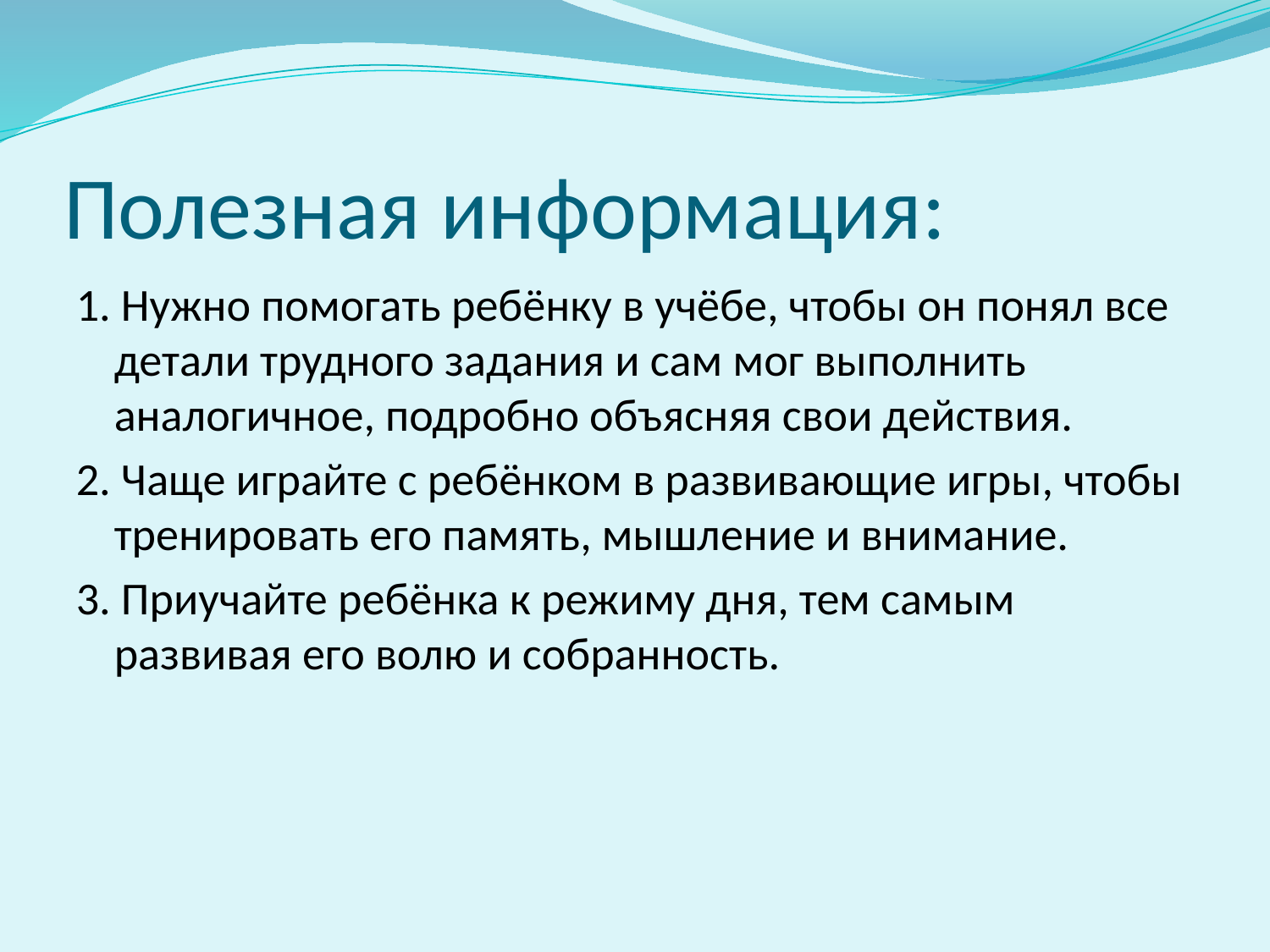

# Полезная информация:
1. Нужно помогать ребёнку в учёбе, чтобы он понял все детали трудного задания и сам мог выполнить аналогичное, подробно объясняя свои действия.
2. Чаще играйте с ребёнком в развивающие игры, чтобы тренировать его память, мышление и внимание.
3. Приучайте ребёнка к режиму дня, тем самым развивая его волю и собранность.